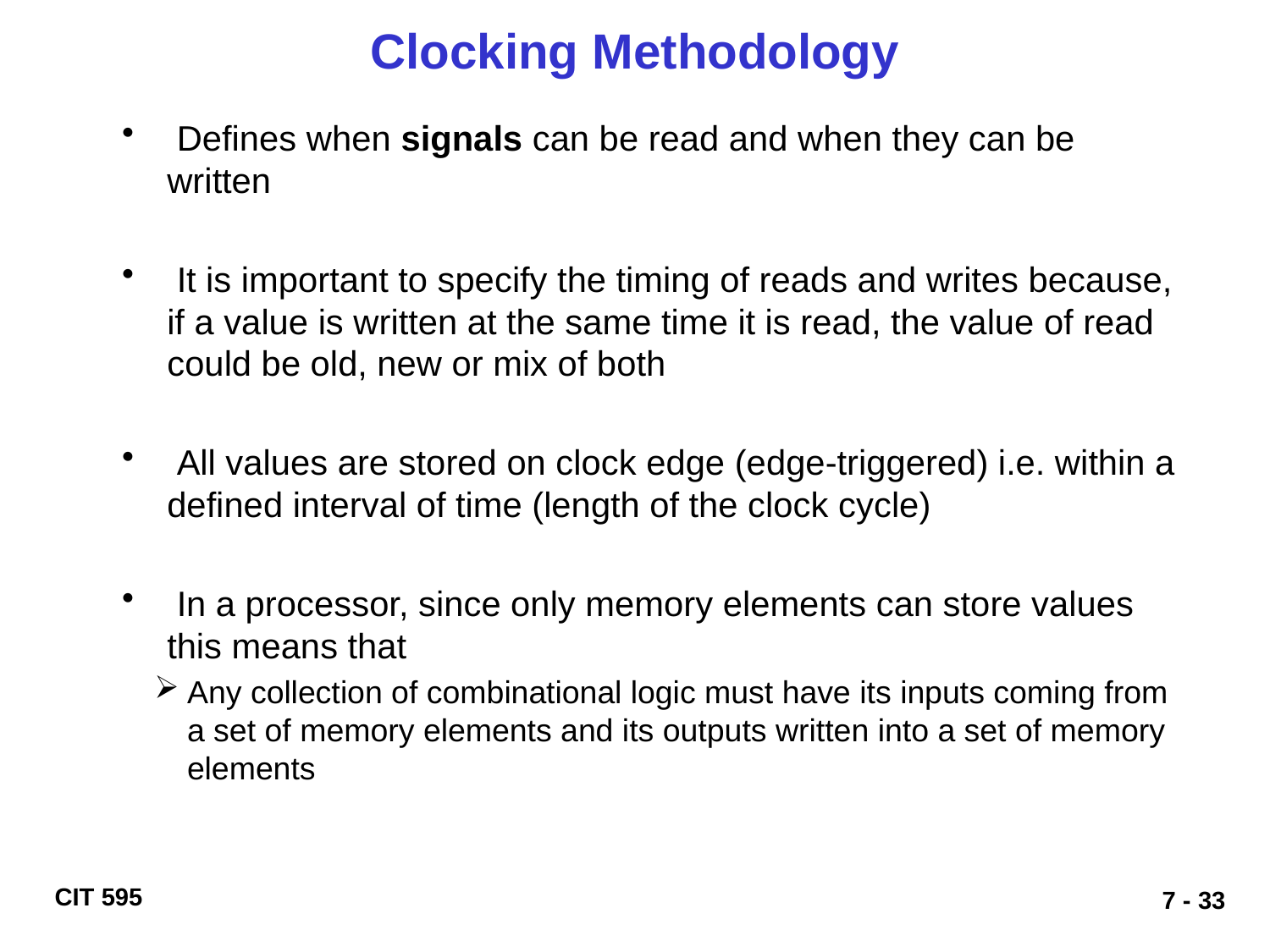

# Clocking Methodology
 Defines when signals can be read and when they can be written

 It is important to specify the timing of reads and writes because, if a value is written at the same time it is read, the value of read could be old, new or mix of both

 All values are stored on clock edge (edge-triggered) i.e. within a defined interval of time (length of the clock cycle)

 In a processor, since only memory elements can store values this means that
Any collection of combinational logic must have its inputs coming from a set of memory elements and its outputs written into a set of memory elements
7 - 33